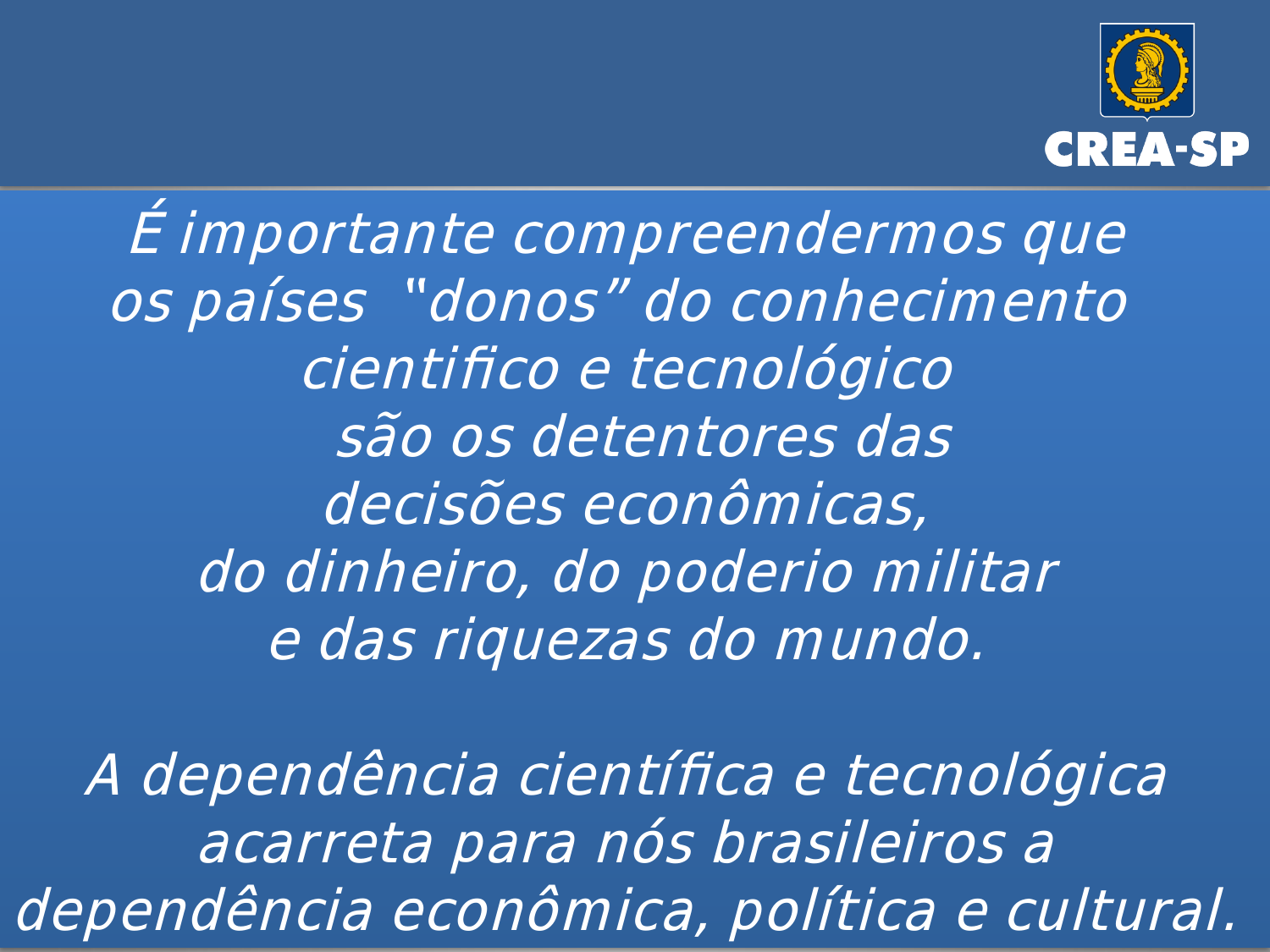

É importante compreendermos que
os países  “donos” do conhecimento
cientifico e tecnológico
  são os detentores das
decisões econômicas,
do dinheiro, do poderio militar
e das riquezas do mundo.

A dependência científica e tecnológica
acarreta para nós brasileiros a
dependência econômica, política e cultural.